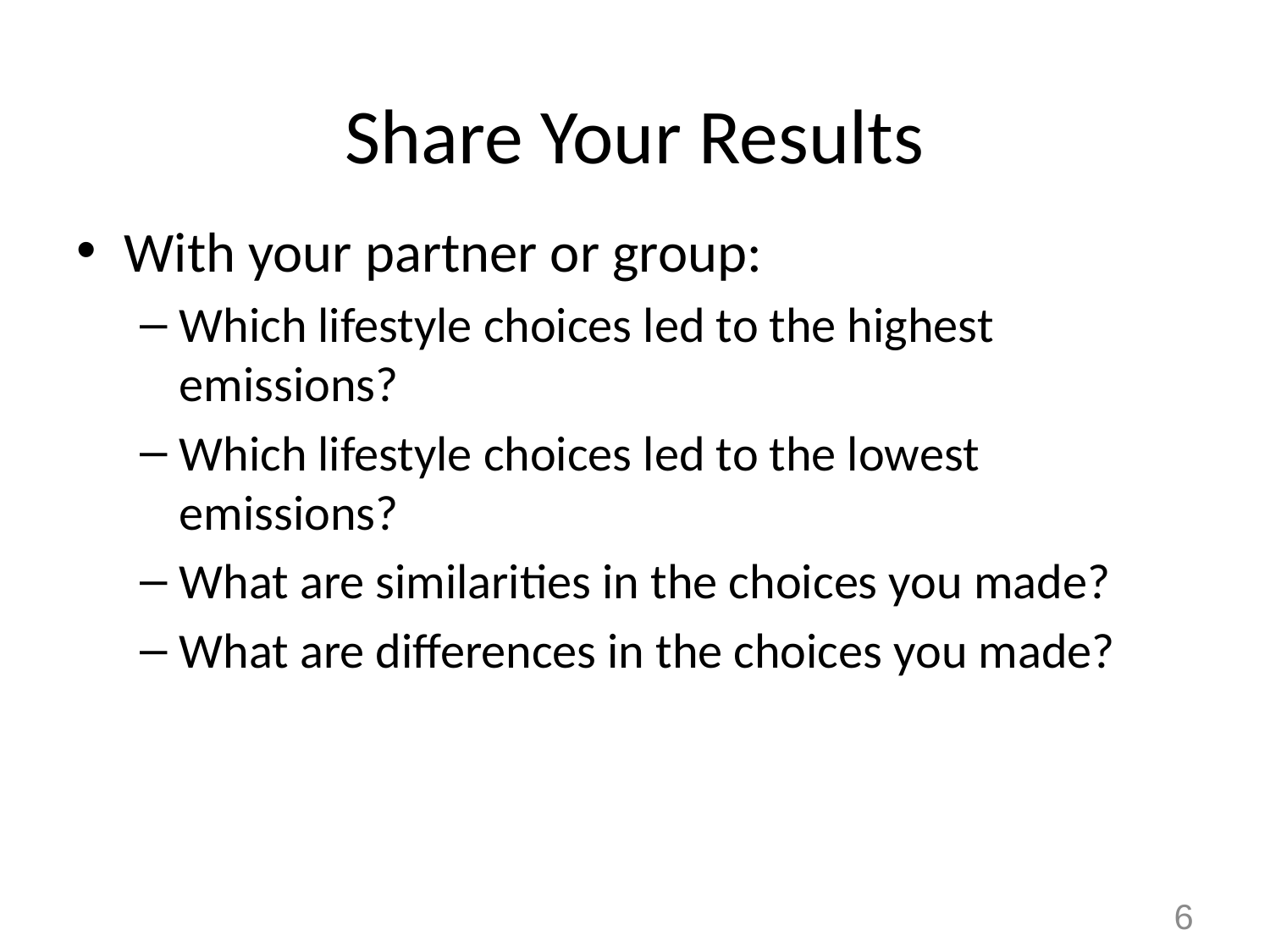

# Share Your Results
With your partner or group:
Which lifestyle choices led to the highest emissions?
Which lifestyle choices led to the lowest emissions?
What are similarities in the choices you made?
What are differences in the choices you made?

6